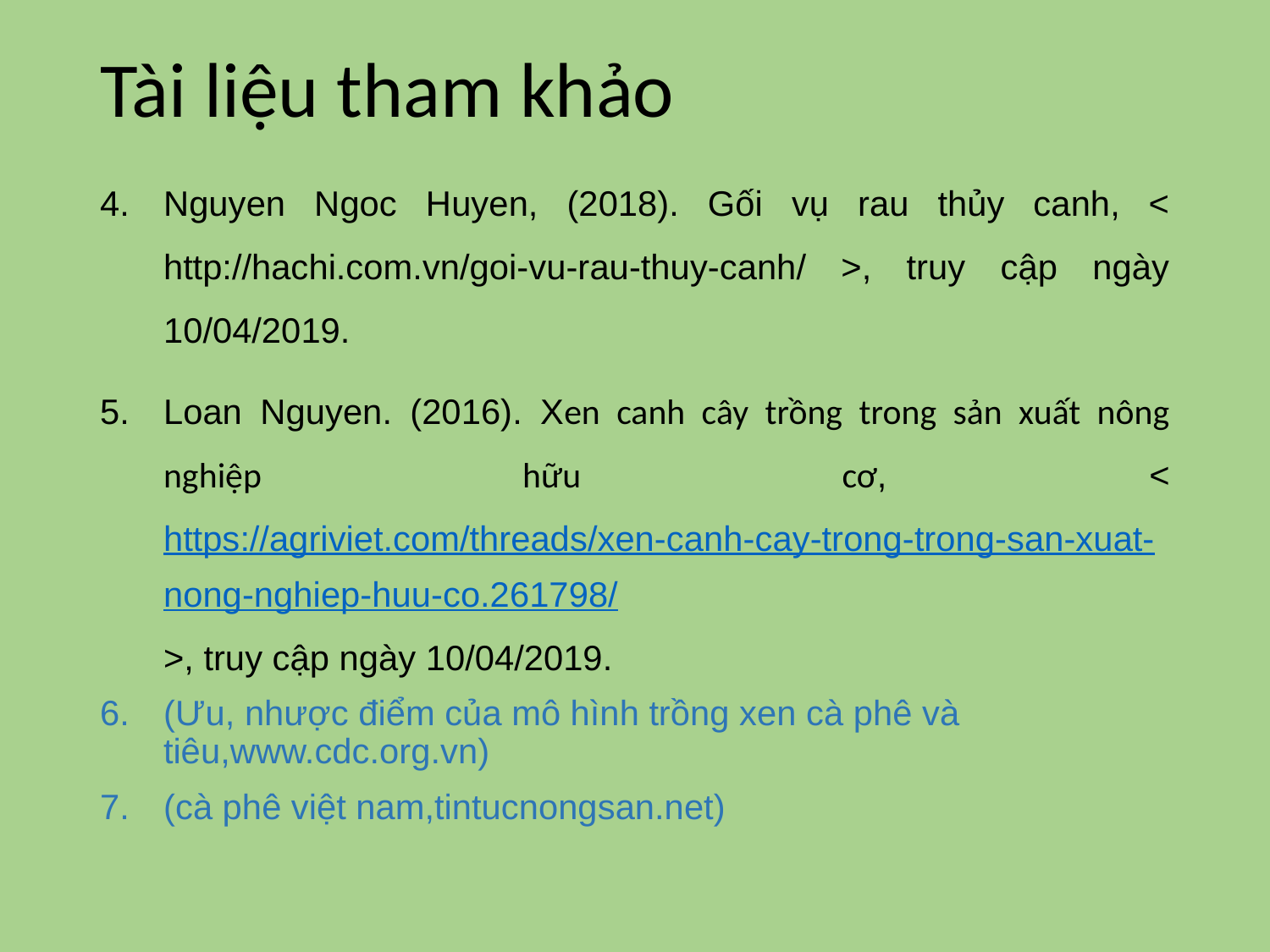

# Tài liệu tham khảo
Nguyen Ngoc Huyen, (2018). Gối vụ rau thủy canh, < http://hachi.com.vn/goi-vu-rau-thuy-canh/ >, truy cập ngày 10/04/2019.
Loan Nguyen. (2016). Xen canh cây trồng trong sản xuất nông nghiệp hữu cơ, < https://agriviet.com/threads/xen-canh-cay-trong-trong-san-xuat-nong-nghiep-huu-co.261798/>, truy cập ngày 10/04/2019.
(Ưu, nhược điểm của mô hình trồng xen cà phê và tiêu,www.cdc.org.vn)
(cà phê việt nam,tintucnongsan.net)

37